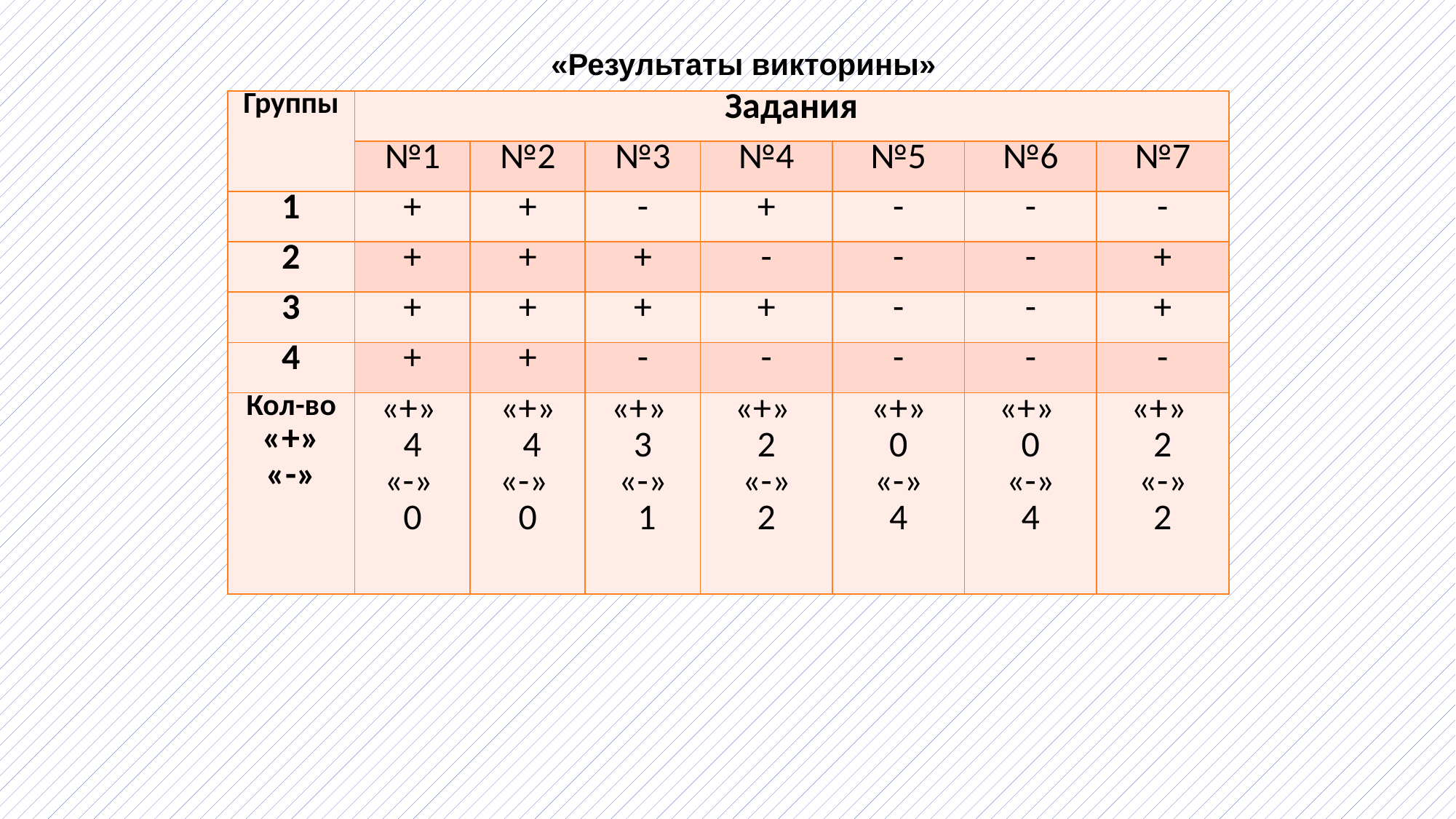

«Результаты викторины»

| Группы | Задания |  |  |  |  |  |  |
| --- | --- | --- | --- | --- | --- | --- | --- |
|  | №1 | №2 | №3 | №4 | №5 | №6 | №7 |
| 1 | + | + | - | + | - | - | - |
| 2 | + | + | + | - | - | - | + |
| 3 | + | + | + | + | - | - | + |
| 4 | + | + | - | - | - | - | - |
| Кол-во «+» «-» | «+» 4 «-» 0 | «+» 4 «-» 0 | «+» 3 «-» 1 | «+» 2 «-» 2 | «+» 0 «-» 4 | «+» 0 «-» 4 | «+» 2 «-» 2 |